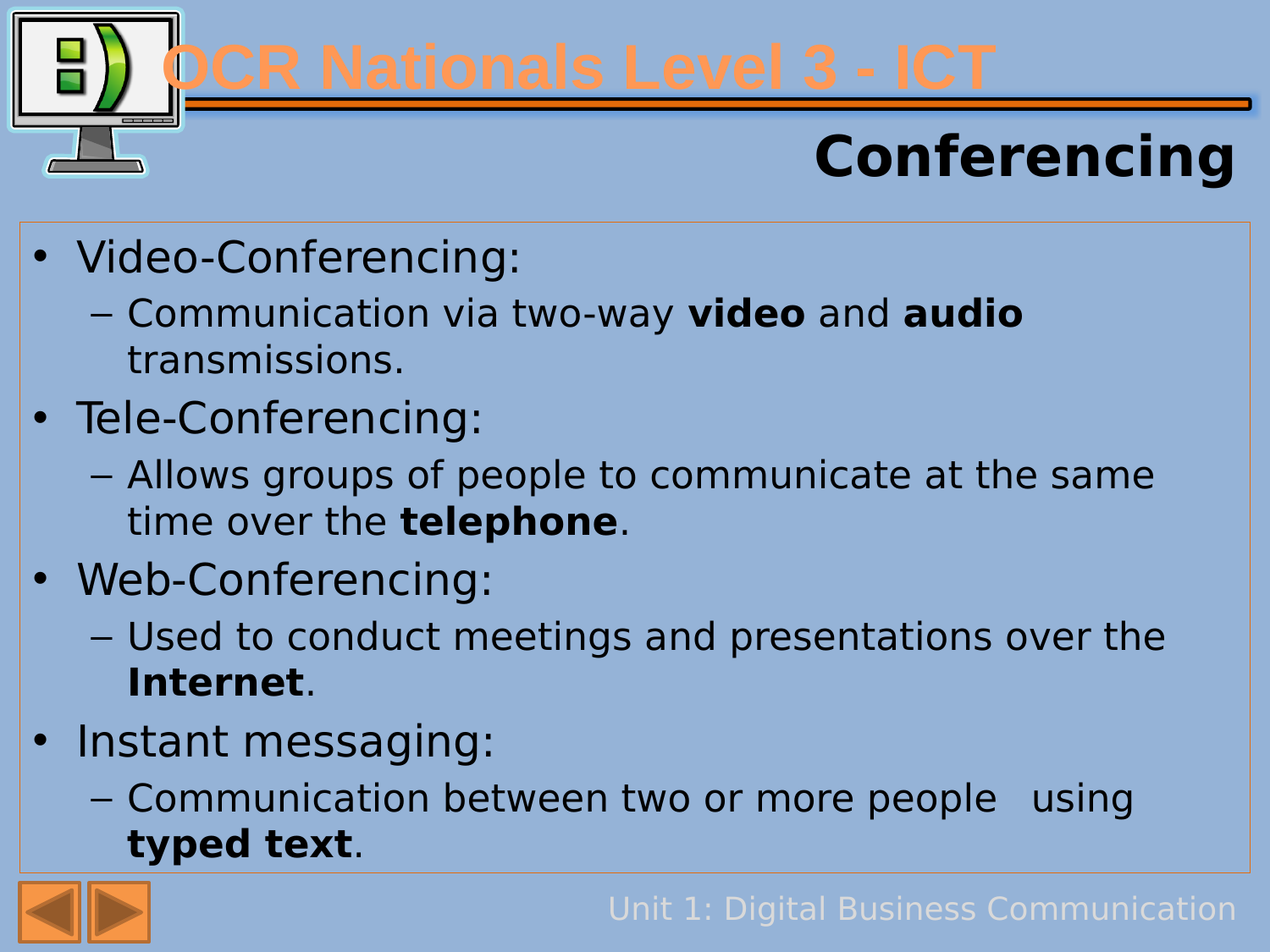

# Conferencing
Video-Conferencing:
Communication via two-way video and audio transmissions.
Tele-Conferencing:
Allows groups of people to communicate at the same time over the telephone.
Web-Conferencing:
Used to conduct meetings and presentations over the Internet.
Instant messaging:
Communication between two or more people	 using typed text.